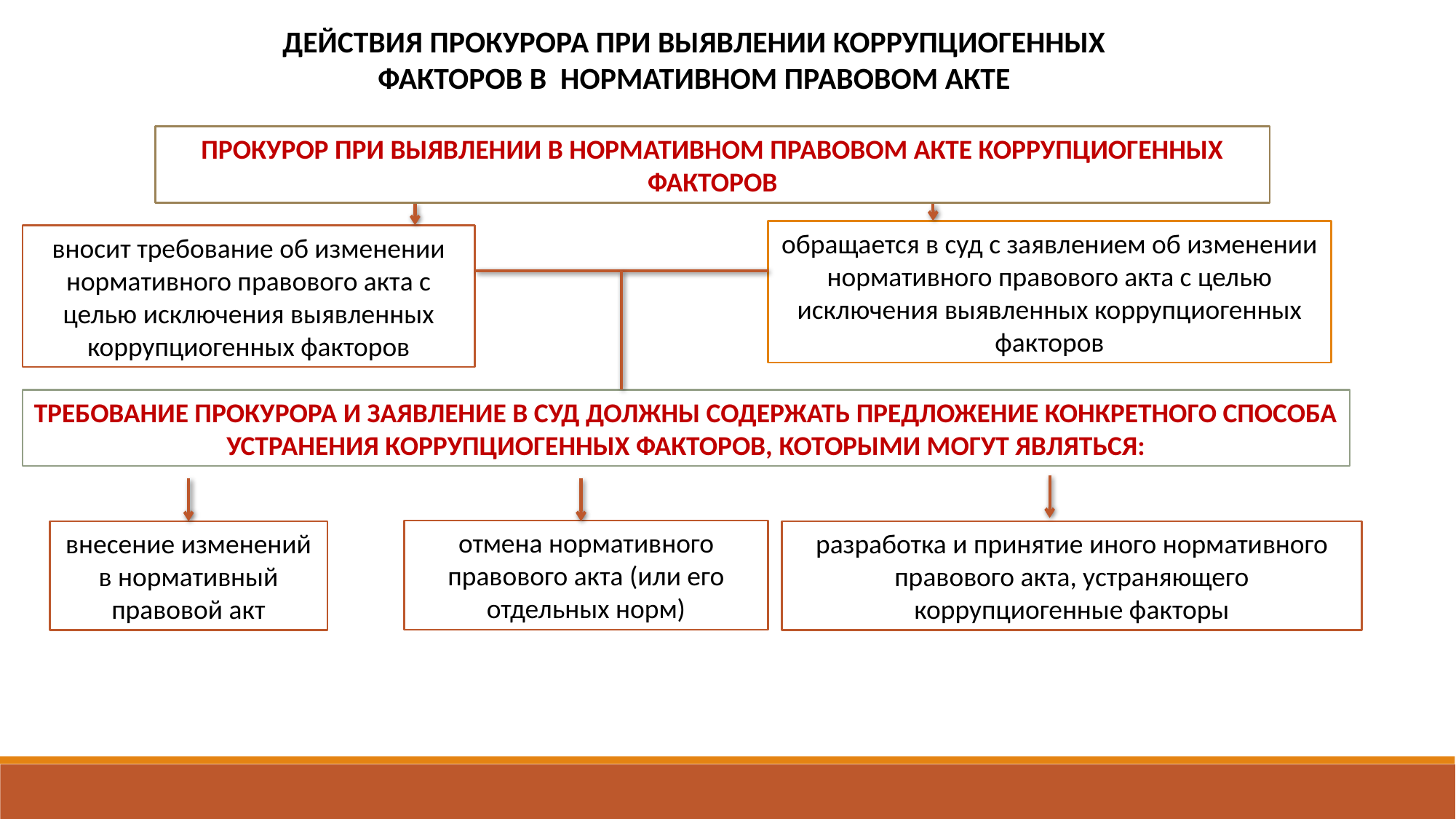

ДЕЙСТВИЯ ПРОКУРОРА ПРИ ВЫЯВЛЕНИИ КОРРУПЦИОГЕННЫХ ФАКТОРОВ В  НОРМАТИВНОМ ПРАВОВОМ АКТЕ
ПРОКУРОР ПРИ ВЫЯВЛЕНИИ В НОРМАТИВНОМ ПРАВОВОМ АКТЕ КОРРУПЦИОГЕННЫХ ФАКТОРОВ
обращается в суд с заявлением об изменении нормативного правового акта с целью исключения выявленных коррупциогенных факторов
вносит требование об изменении нормативного правового акта с целью исключения выявленных коррупциогенных факторов
ТРЕБОВАНИЕ ПРОКУРОРА И ЗАЯВЛЕНИЕ В СУД ДОЛЖНЫ СОДЕРЖАТЬ ПРЕДЛОЖЕНИЕ КОНКРЕТНОГО СПОСОБА УСТРАНЕНИЯ КОРРУПЦИОГЕННЫХ ФАКТОРОВ, КОТОРЫМИ МОГУТ ЯВЛЯТЬСЯ:
отмена нормативного правового акта (или его отдельных норм)
внесение изменений в нормативный правовой акт
разработка и принятие иного нормативного правового акта, устраняющего коррупциогенные факторы